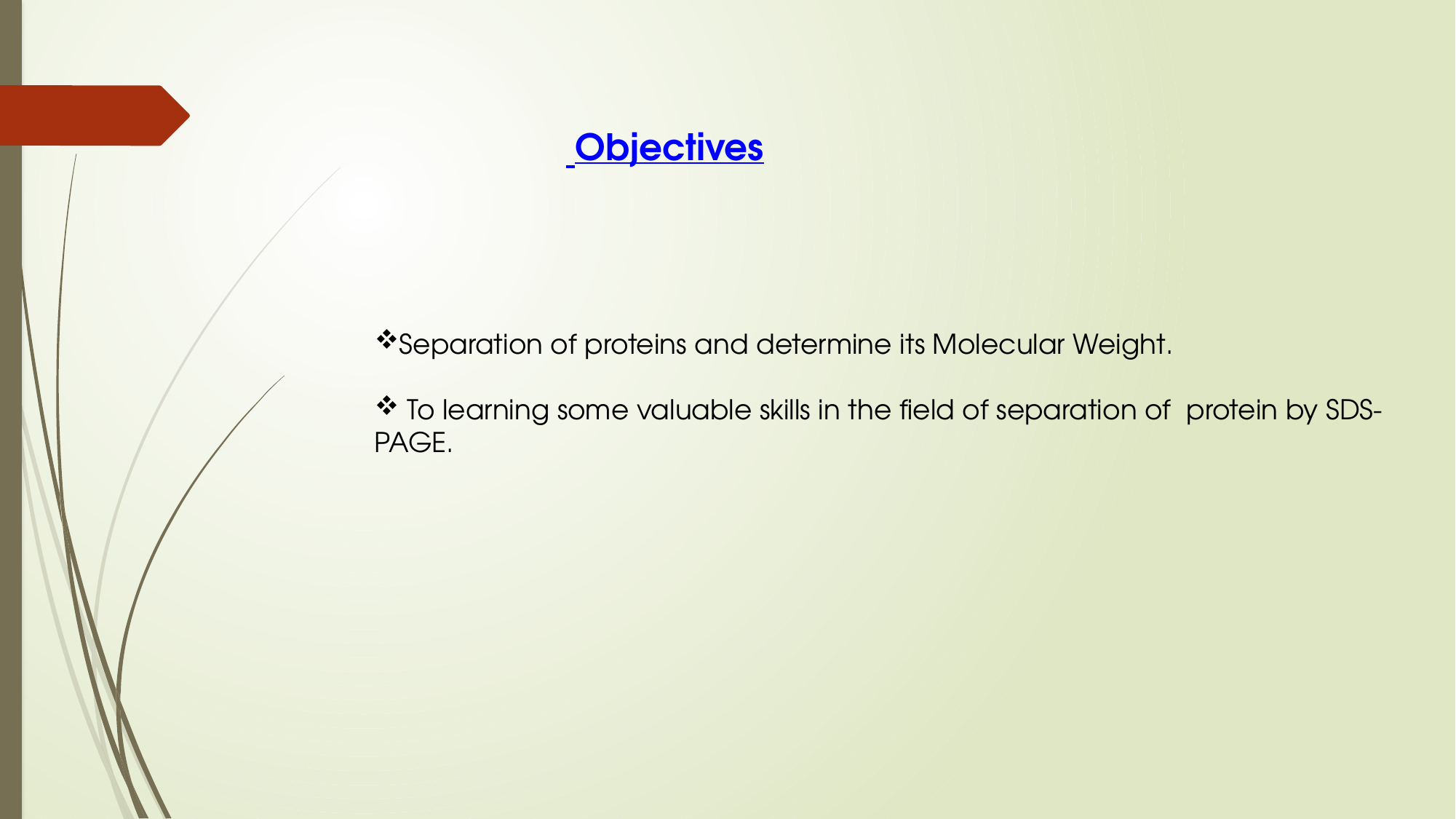

Objectives
Separation of proteins and determine its Molecular Weight.

 To learning some valuable skills in the field of separation of  protein by SDS-PAGE.